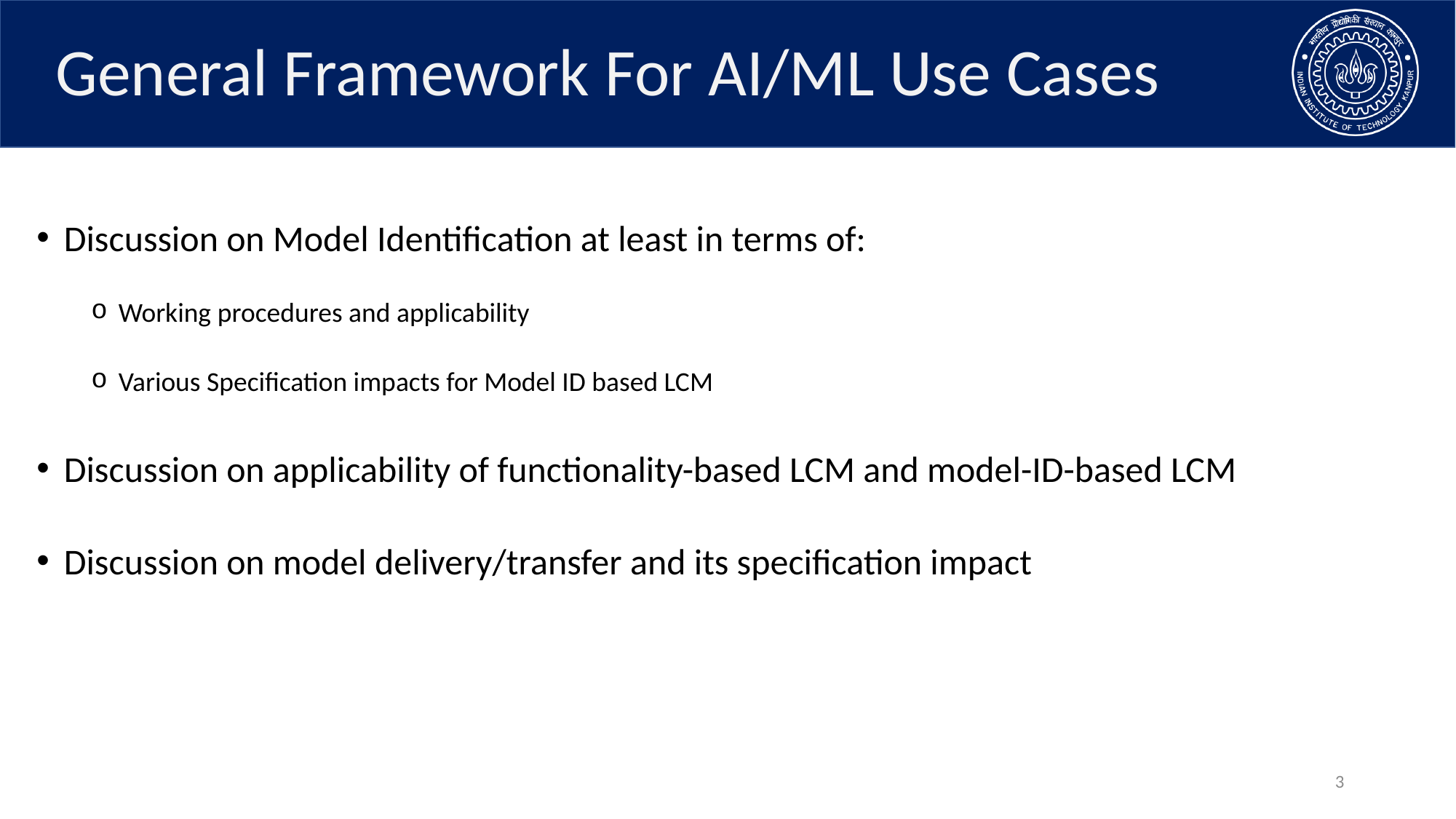

# General Framework For AI/ML Use Cases
Discussion on Model Identification at least in terms of:
Working procedures and applicability
Various Specification impacts for Model ID based LCM
Discussion on applicability of functionality-based LCM and model-ID-based LCM
Discussion on model delivery/transfer and its specification impact
3